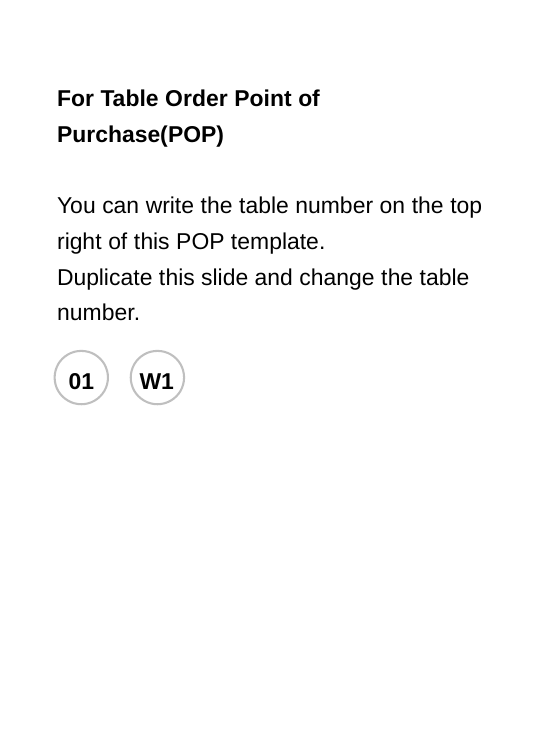

For Table Order Point of Purchase(POP)

You can write the table number on the top right of this POP template.
Duplicate this slide and change the table number.

01
W1